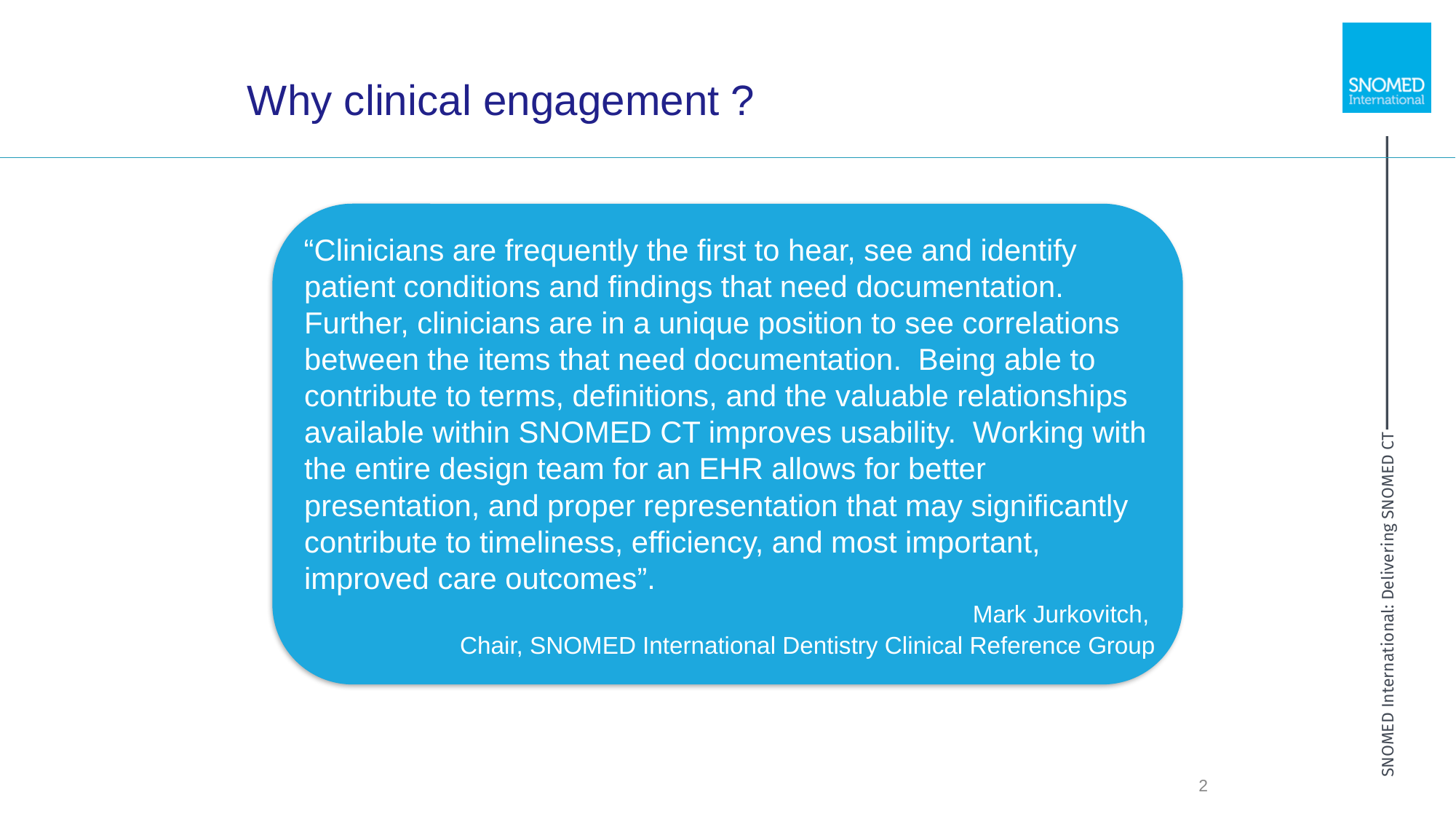

# Why clinical engagement ?

“Clinicians are frequently the first to hear, see and identify patient conditions and findings that need documentation.  Further, clinicians are in a unique position to see correlations between the items that need documentation.  Being able to contribute to terms, definitions, and the valuable relationships available within SNOMED CT improves usability.  Working with the entire design team for an EHR allows for better presentation, and proper representation that may significantly contribute to timeliness, efficiency, and most important, improved care outcomes”.
Mark Jurkovitch,
Chair, SNOMED International Dentistry Clinical Reference Group
2